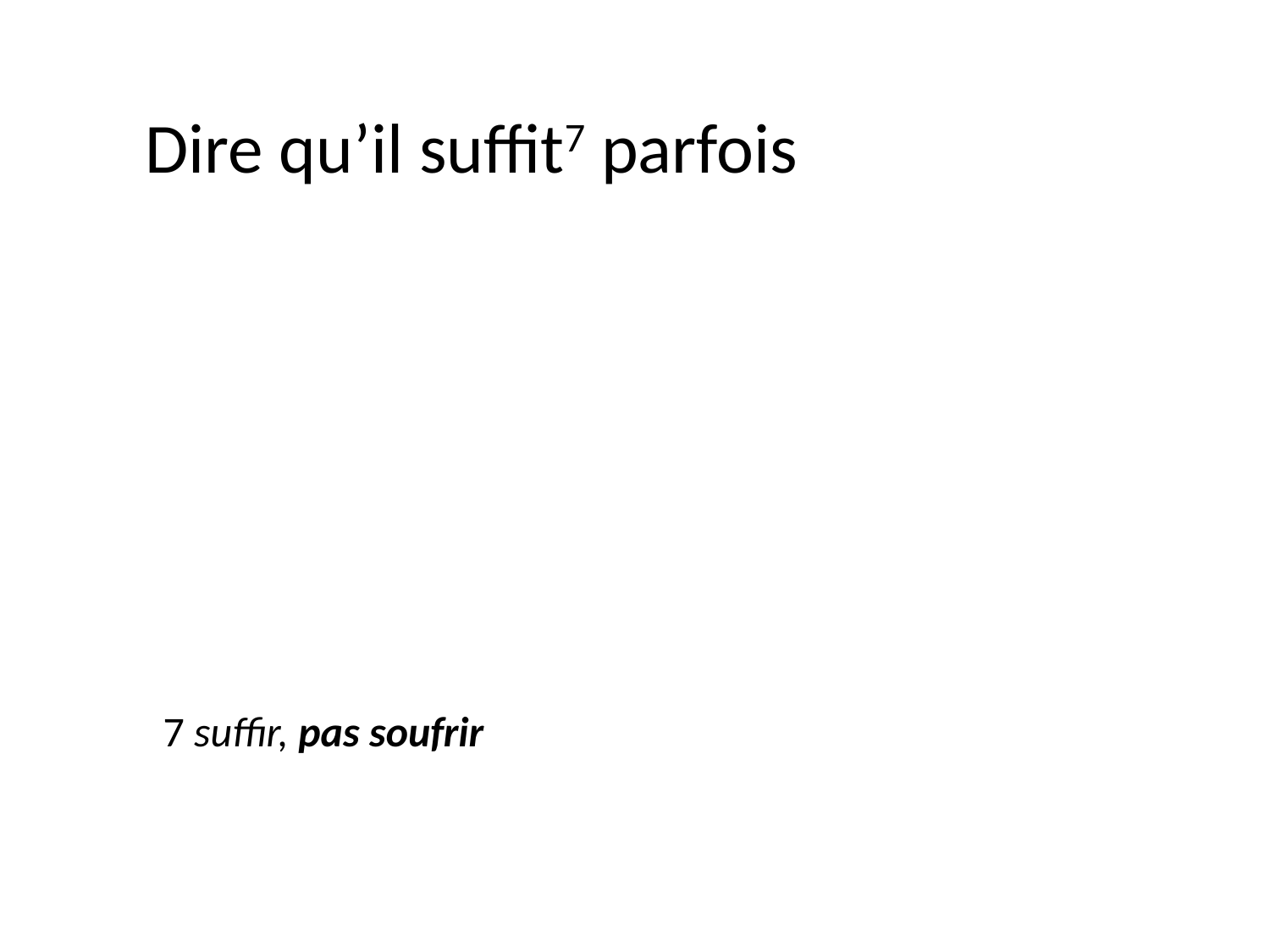

Dire qu’il suffit7 parfois

7 suffir, pas soufrir